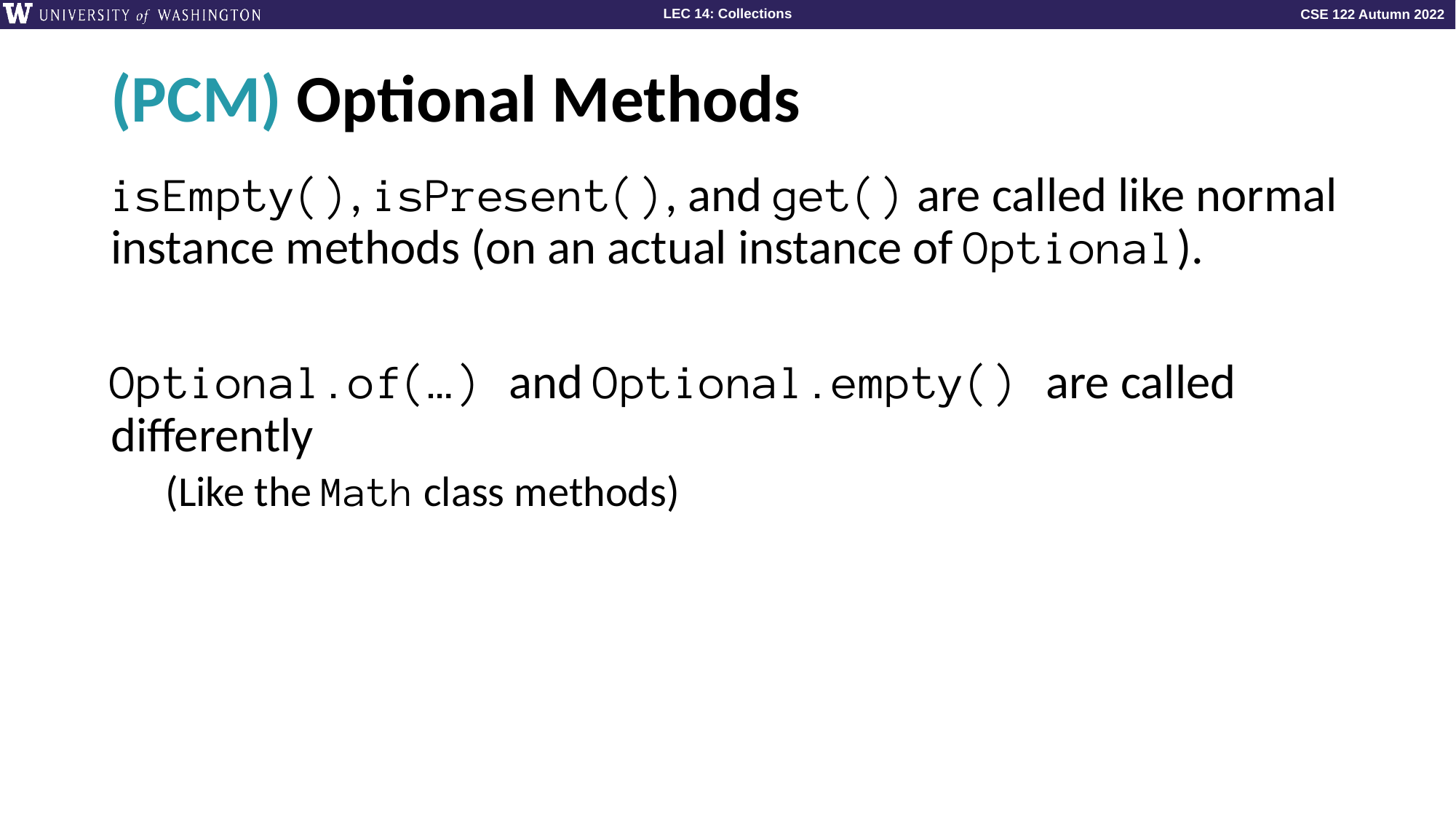

# (PCM) Optional Methods
isEmpty(), isPresent(), and get() are called like normal instance methods (on an actual instance of Optional).

Optional.of(…) and Optional.empty() are called differently
(Like the Math class methods)